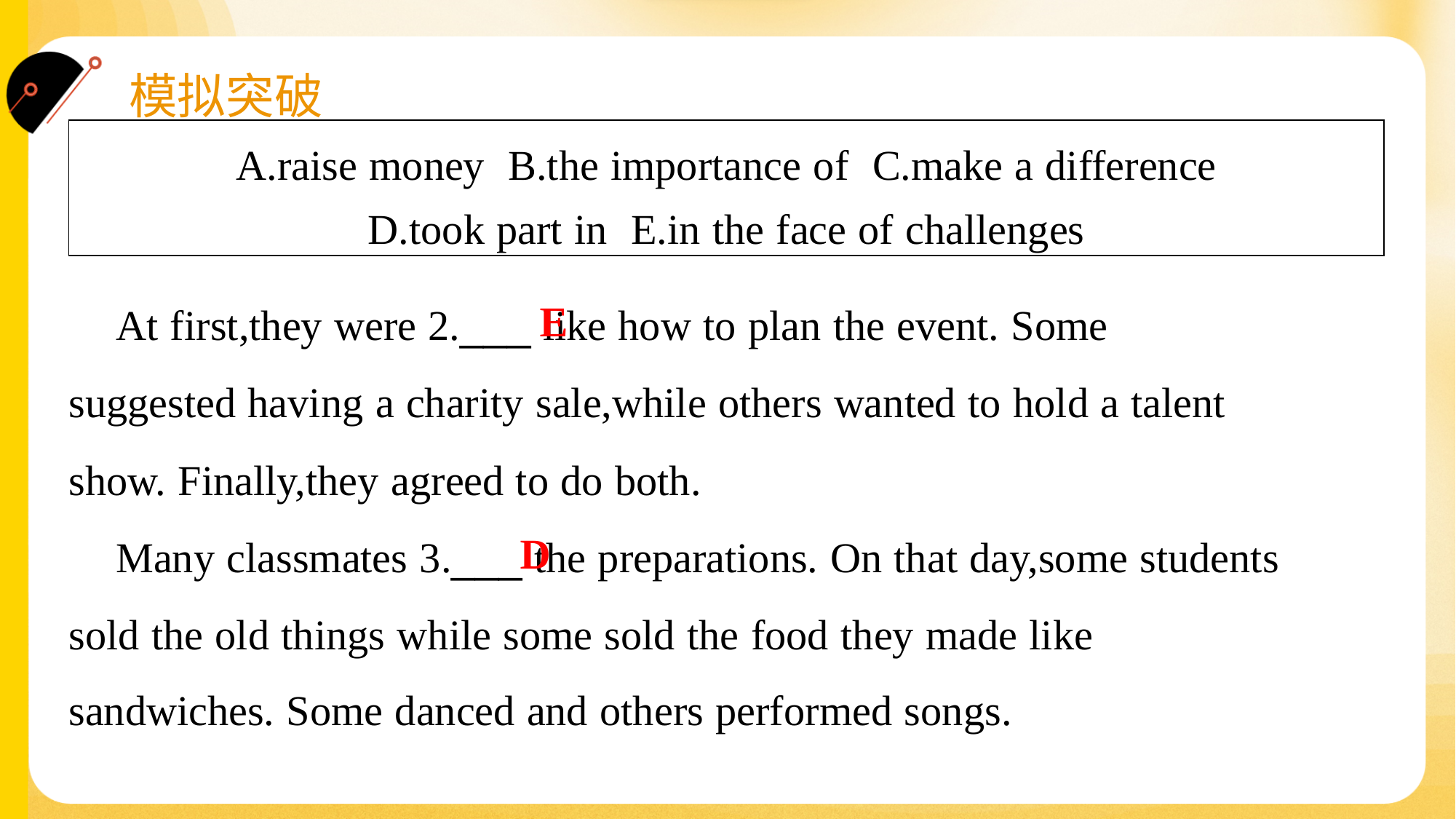

| A.raise money B.the importance of C.make a difference D.took part in E.in the face of challenges |
| --- |
E
    At first,they were 2.___ like how to plan the event. Some
suggested having a charity sale,while others wanted to hold a talent
show. Finally,they agreed to do both.
    Many classmates 3.___ the preparations. On that day,some students
sold the old things while some sold the food they made like
sandwiches. Some danced and others performed songs.#1.1.3
D